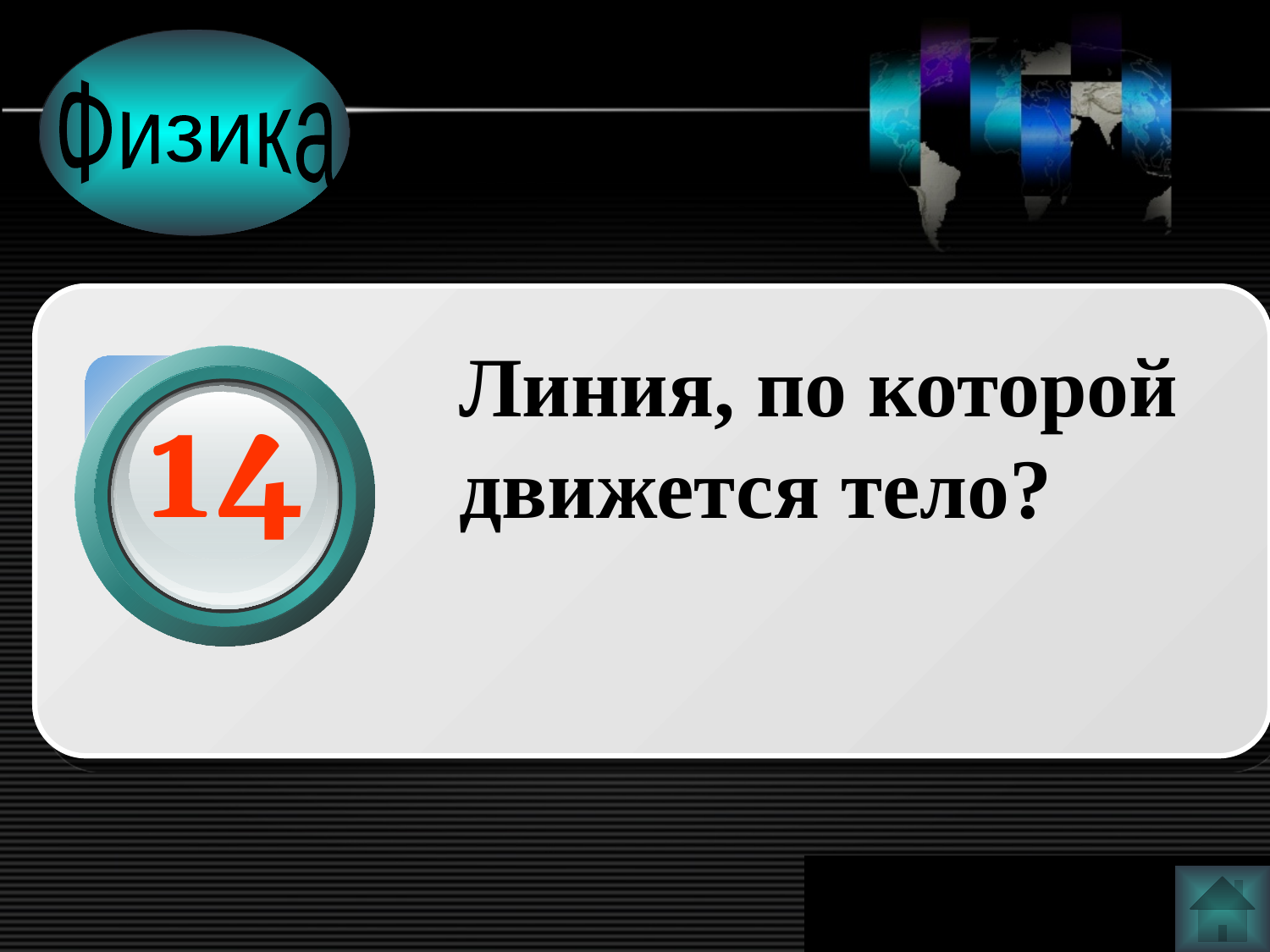

Физика

Линия, по которой движется тело?

14

www.themegallery.com